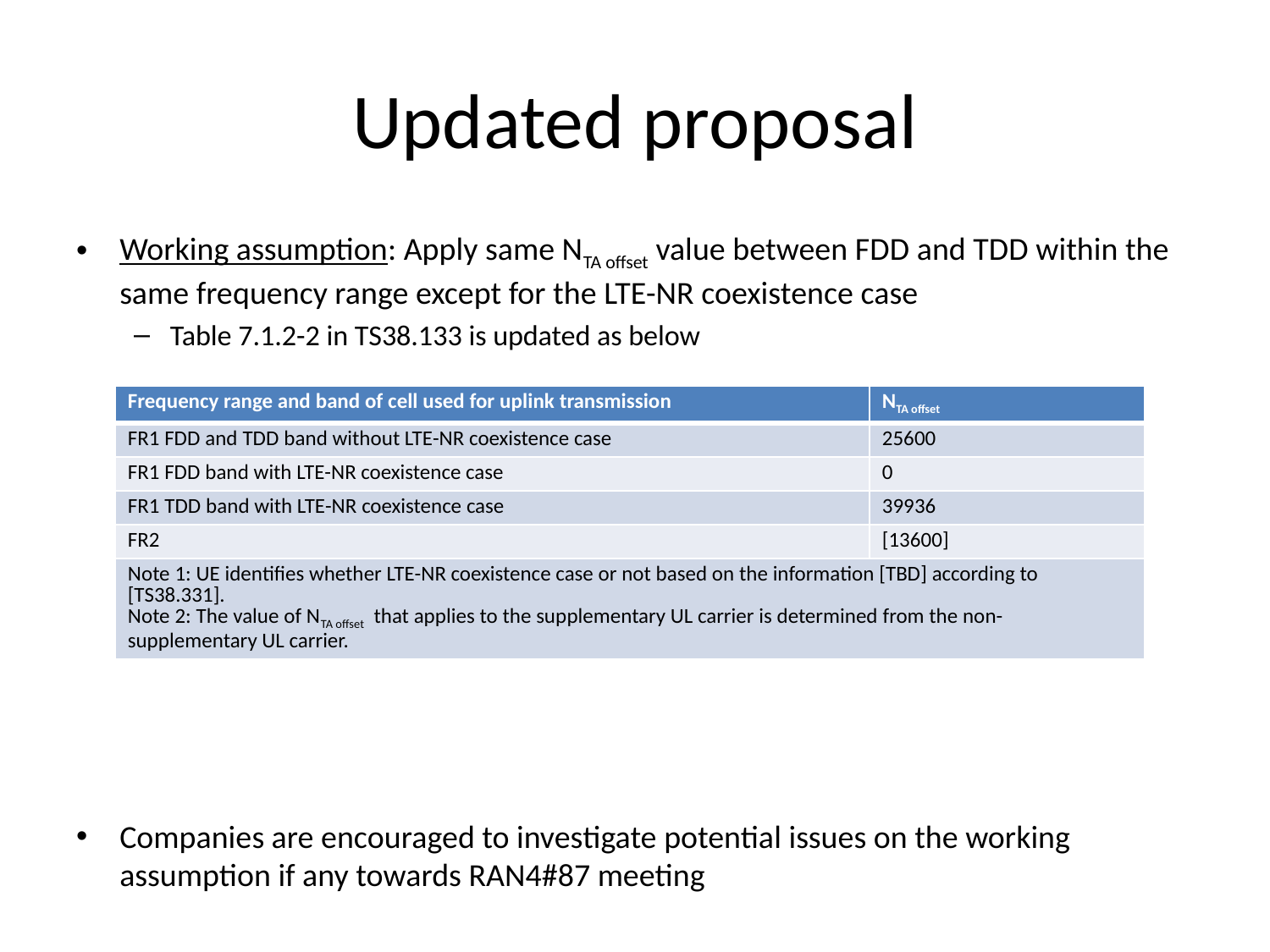

# Updated proposal
Working assumption: Apply same NTA offset value between FDD and TDD within the same frequency range except for the LTE-NR coexistence case
Table 7.1.2-2 in TS38.133 is updated as below

Companies are encouraged to investigate potential issues on the working assumption if any towards RAN4#87 meeting
| Frequency range and band of cell used for uplink transmission | NTA offset |
| --- | --- |
| FR1 FDD and TDD band without LTE-NR coexistence case | 25600 |
| FR1 FDD band with LTE-NR coexistence case | 0 |
| FR1 TDD band with LTE-NR coexistence case | 39936 |
| FR2 | [13600] |
| Note 1: UE identifies whether LTE-NR coexistence case or not based on the information [TBD] according to [TS38.331]. Note 2: The value of NTA offset that applies to the supplementary UL carrier is determined from the non-supplementary UL carrier. |  |